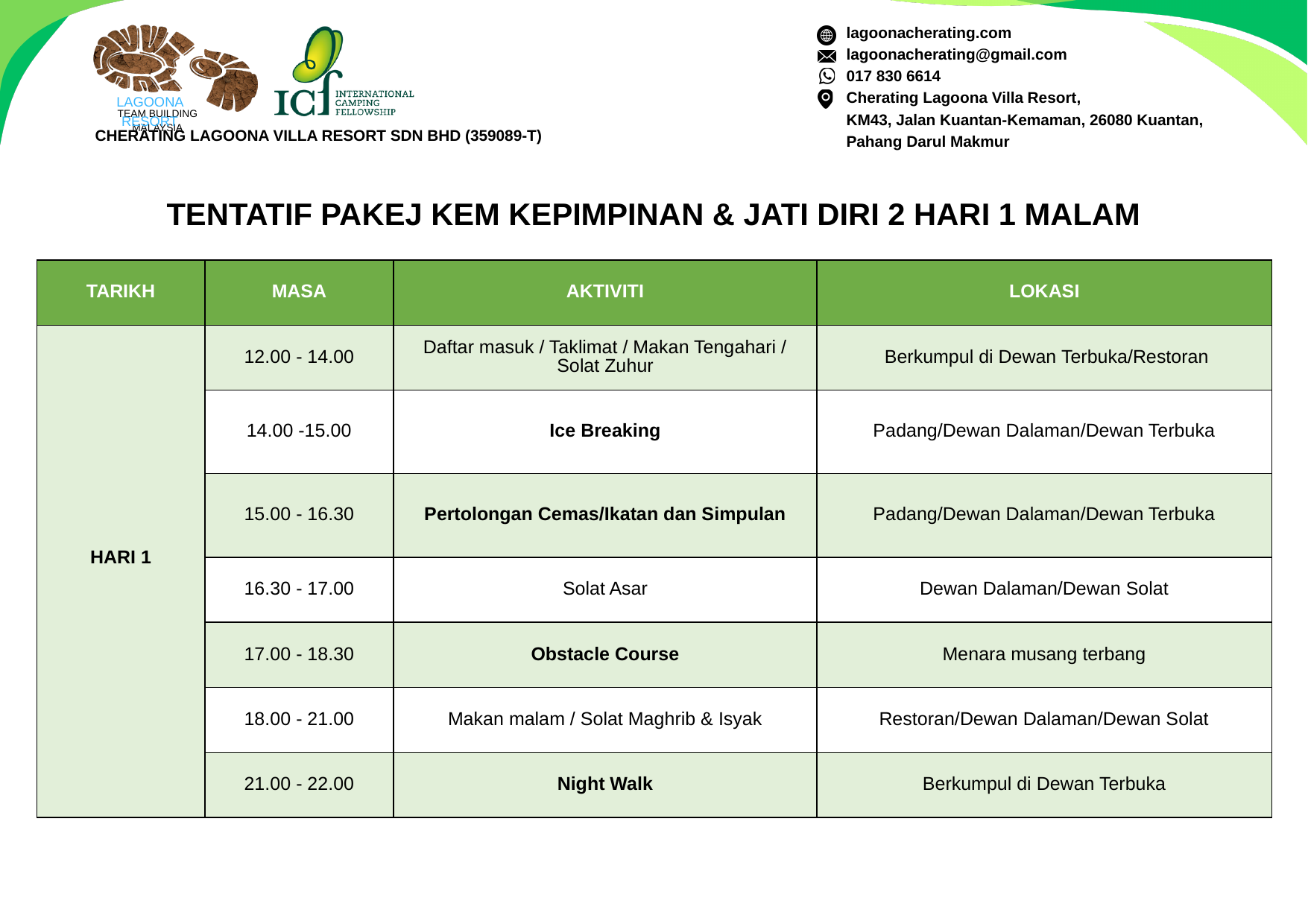

lagoonacherating.com
lagoonacherating@gmail.com
017 830 6614
Cherating Lagoona Villa Resort,
KM43, Jalan Kuantan-Kemaman, 26080 Kuantan,
Pahang Darul Makmur

LAGOONA RESORT
TEAM BUILDING MALAYSIA
CHERATING LAGOONA VILLA RESORT SDN BHD (359089-T)
TENTATIF PAKEJ KEM KEPIMPINAN & JATI DIRI 2 HARI 1 MALAM
| TARIKH | MASA | AKTIVITI | LOKASI |
| --- | --- | --- | --- |
| HARI 1 | 12.00 - 14.00 | Daftar masuk / Taklimat / Makan Tengahari / Solat Zuhur | Berkumpul di Dewan Terbuka/Restoran |
| HARI 1 | 14.00 -15.00 | Ice Breaking | Padang/Dewan Dalaman/Dewan Terbuka |
| HARI 1 | 15.00 - 16.30 | Pertolongan Cemas/Ikatan dan Simpulan | Padang/Dewan Dalaman/Dewan Terbuka |
| HARI 1 | 16.30 - 17.00 | Solat Asar | Dewan Dalaman/Dewan Solat |
| HARI 1 | 17.00 - 18.30 | Obstacle Course | Menara musang terbang |
| HARI 1 | 18.00 - 21.00 | Makan malam / Solat Maghrib & Isyak | Restoran/Dewan Dalaman/Dewan Solat |
| HARI 1 | 21.00 - 22.00 | Night Walk | Berkumpul di Dewan Terbuka |